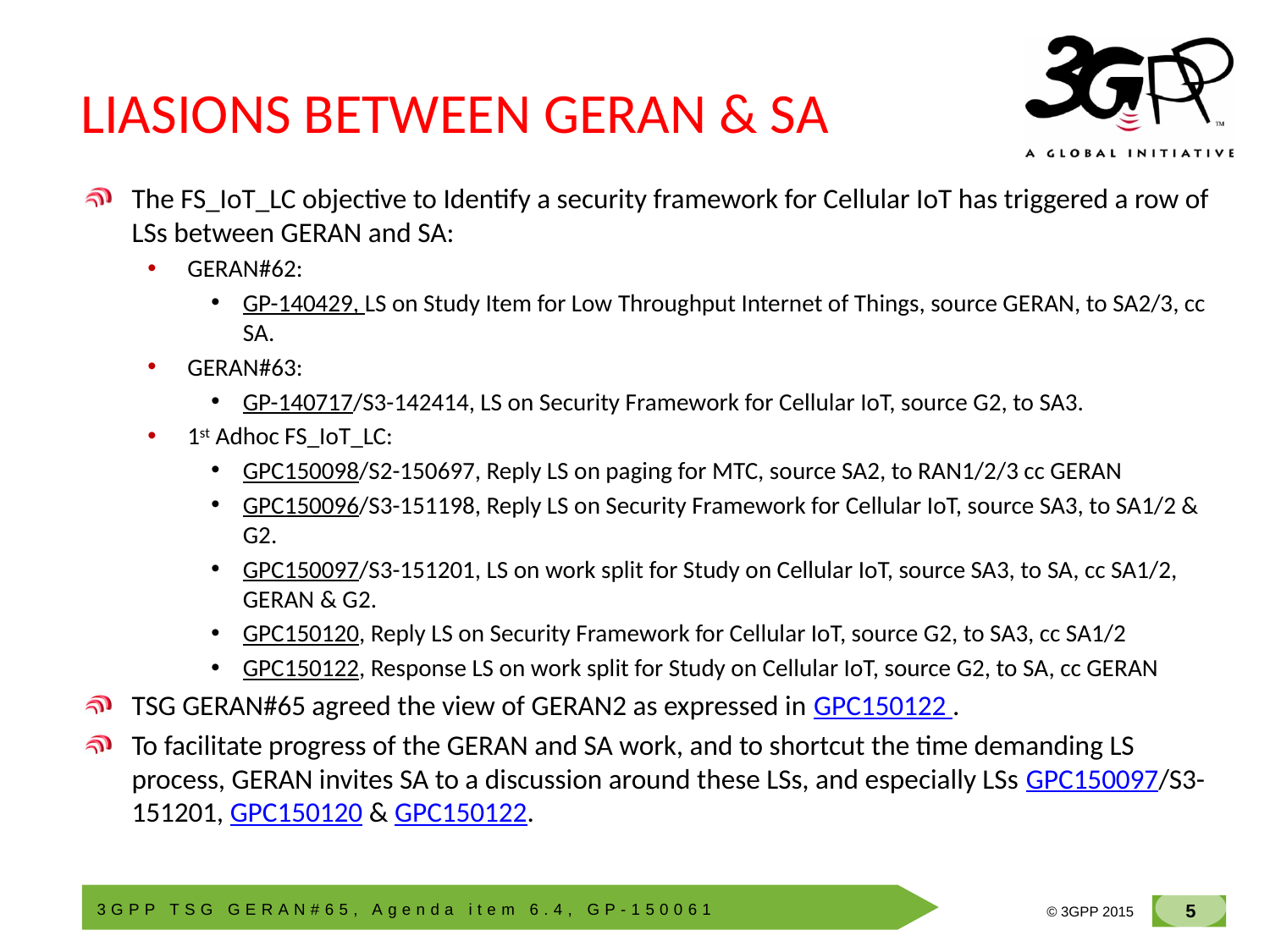

# LIASIONS BETWEEN GERAN & SA
The FS_IoT_LC objective to Identify a security framework for Cellular IoT has triggered a row of LSs between GERAN and SA:
GERAN#62:
GP-140429, LS on Study Item for Low Throughput Internet of Things, source GERAN, to SA2/3, cc SA.
GERAN#63:
GP-140717/S3-142414, LS on Security Framework for Cellular IoT, source G2, to SA3.
1st Adhoc FS_IoT_LC:
GPC150098/S2-150697, Reply LS on paging for MTC, source SA2, to RAN1/2/3 cc GERAN
GPC150096/S3-151198, Reply LS on Security Framework for Cellular IoT, source SA3, to SA1/2 & G2.
GPC150097/S3-151201, LS on work split for Study on Cellular IoT, source SA3, to SA, cc SA1/2, GERAN & G2.
GPC150120, Reply LS on Security Framework for Cellular IoT, source G2, to SA3, cc SA1/2
GPC150122, Response LS on work split for Study on Cellular IoT, source G2, to SA, cc GERAN
TSG GERAN#65 agreed the view of GERAN2 as expressed in GPC150122 .
To facilitate progress of the GERAN and SA work, and to shortcut the time demanding LS process, GERAN invites SA to a discussion around these LSs, and especially LSs GPC150097/S3-151201, GPC150120 & GPC150122.